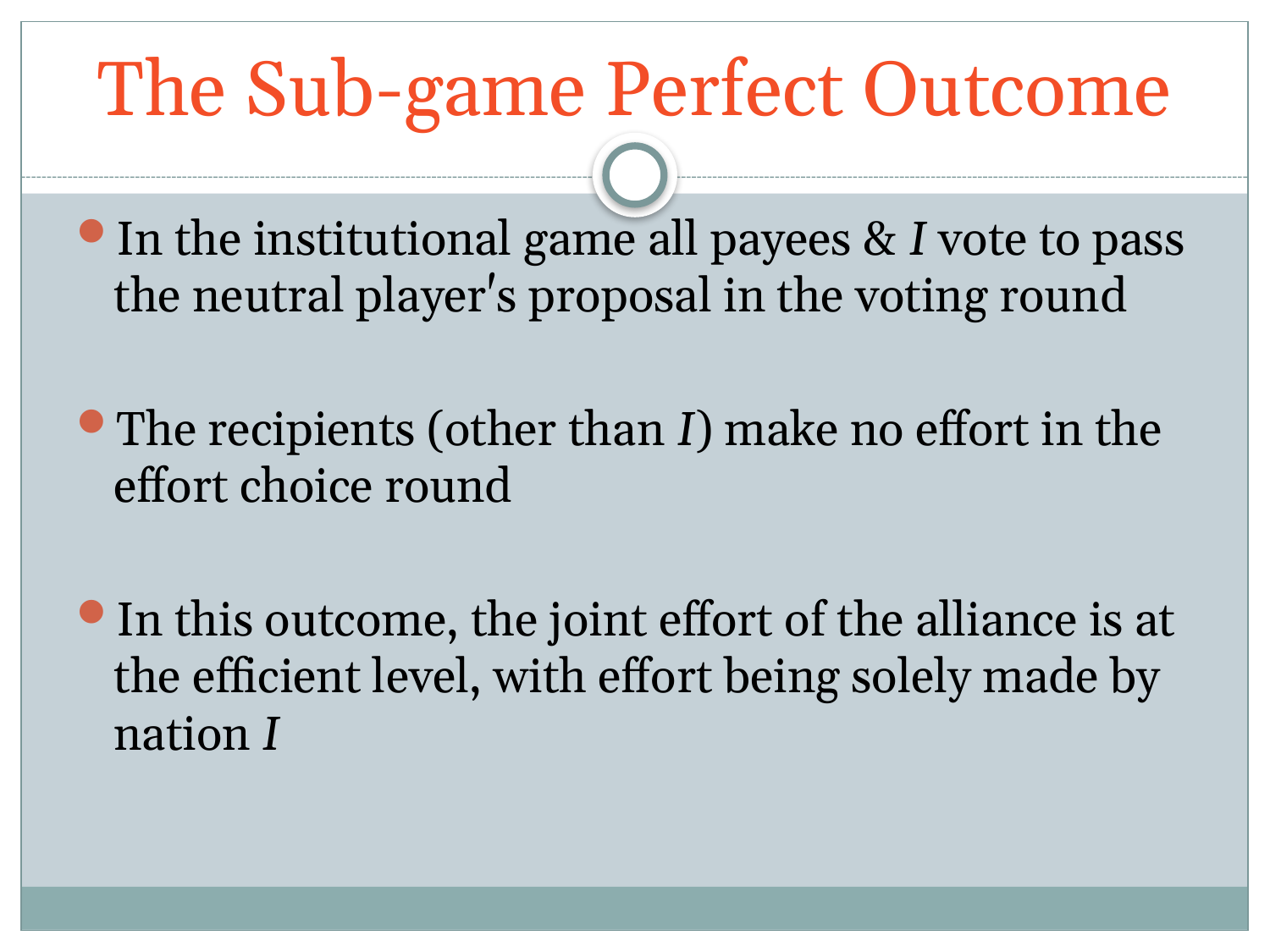

# The Sub-game Perfect Outcome
In the institutional game all payees & I vote to pass the neutral player's proposal in the voting round

The recipients (other than I) make no effort in the effort choice round

In this outcome, the joint effort of the alliance is at the efficient level, with effort being solely made by nation I